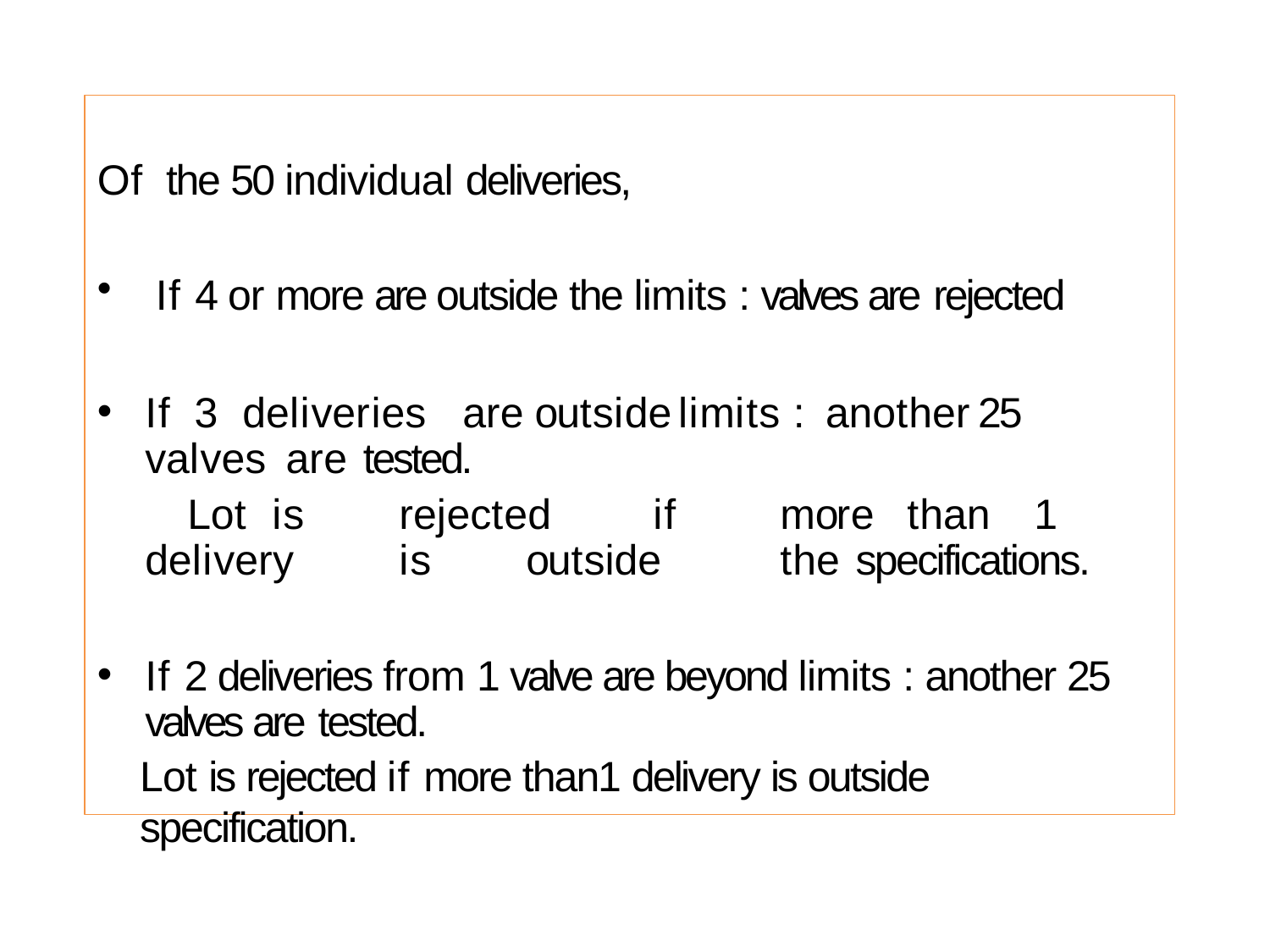

Of	the 50 individual deliveries,

If 4 or more are outside the limits : valves are rejected

If	3	deliveries	are	outside	limits	:	another	25	valves	are  tested.
Lot	is	rejected	if	more	than	1	delivery	is	outside	the  specifications.

If 2 deliveries from 1 valve are beyond limits : another 25  valves are tested.
Lot is rejected if more than1 delivery is outside specification.